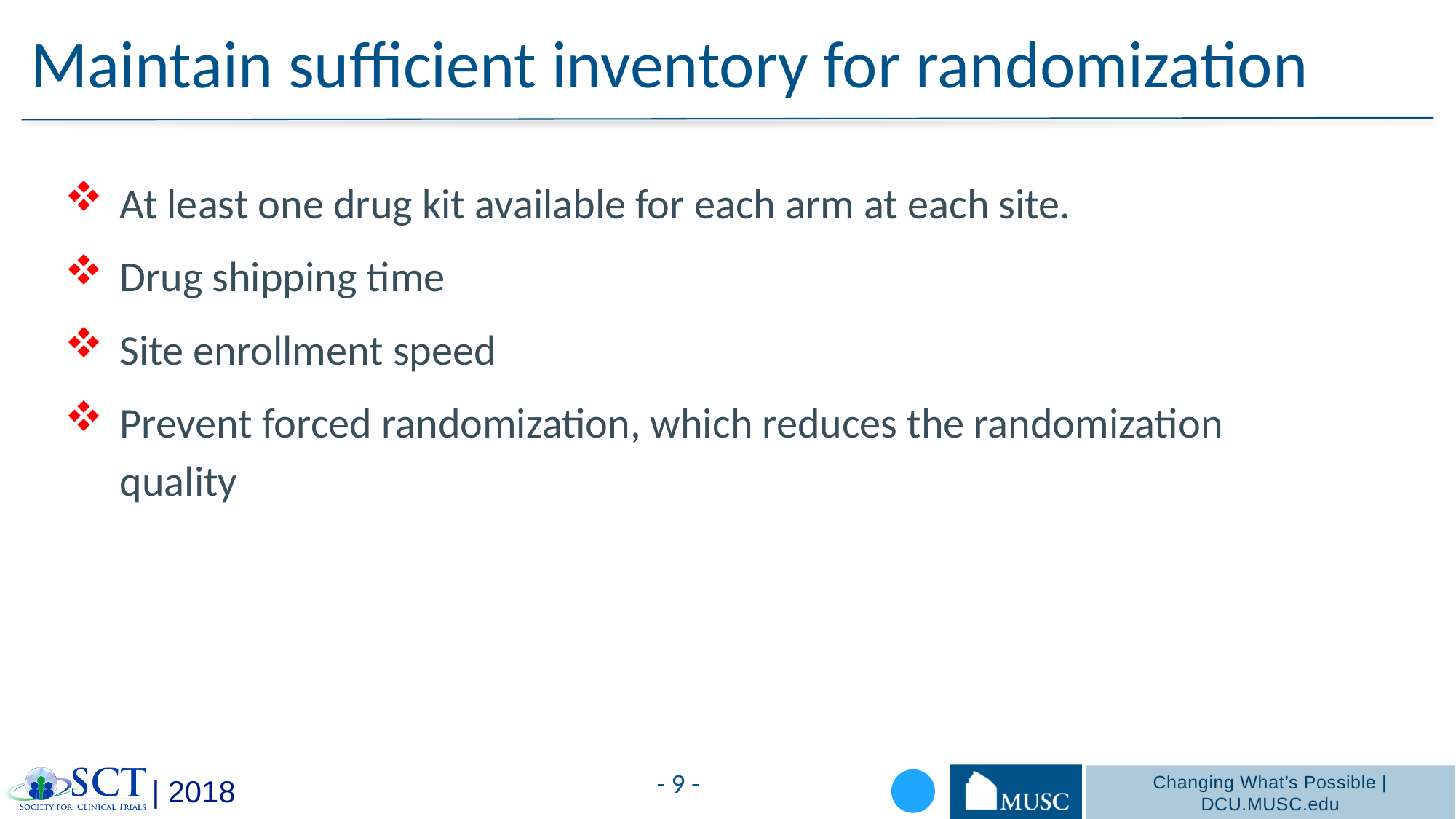

# Maintain sufficient inventory for randomization
At least one drug kit available for each arm at each site.
Drug shipping time
Site enrollment speed
Prevent forced randomization, which reduces the randomization quality

- 9 -